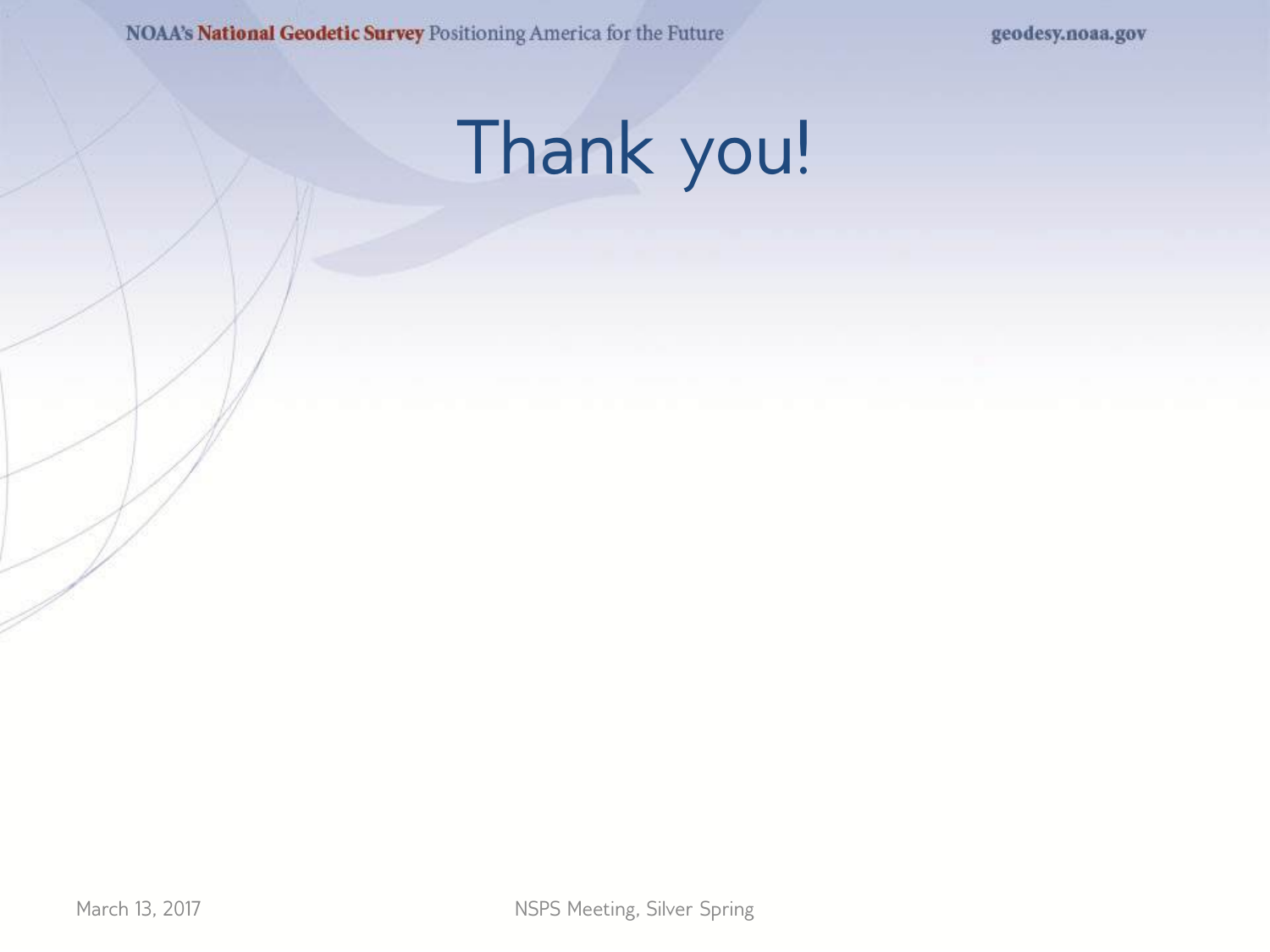

# Thank you!

March 13, 2017
NSPS Meeting, Silver Spring